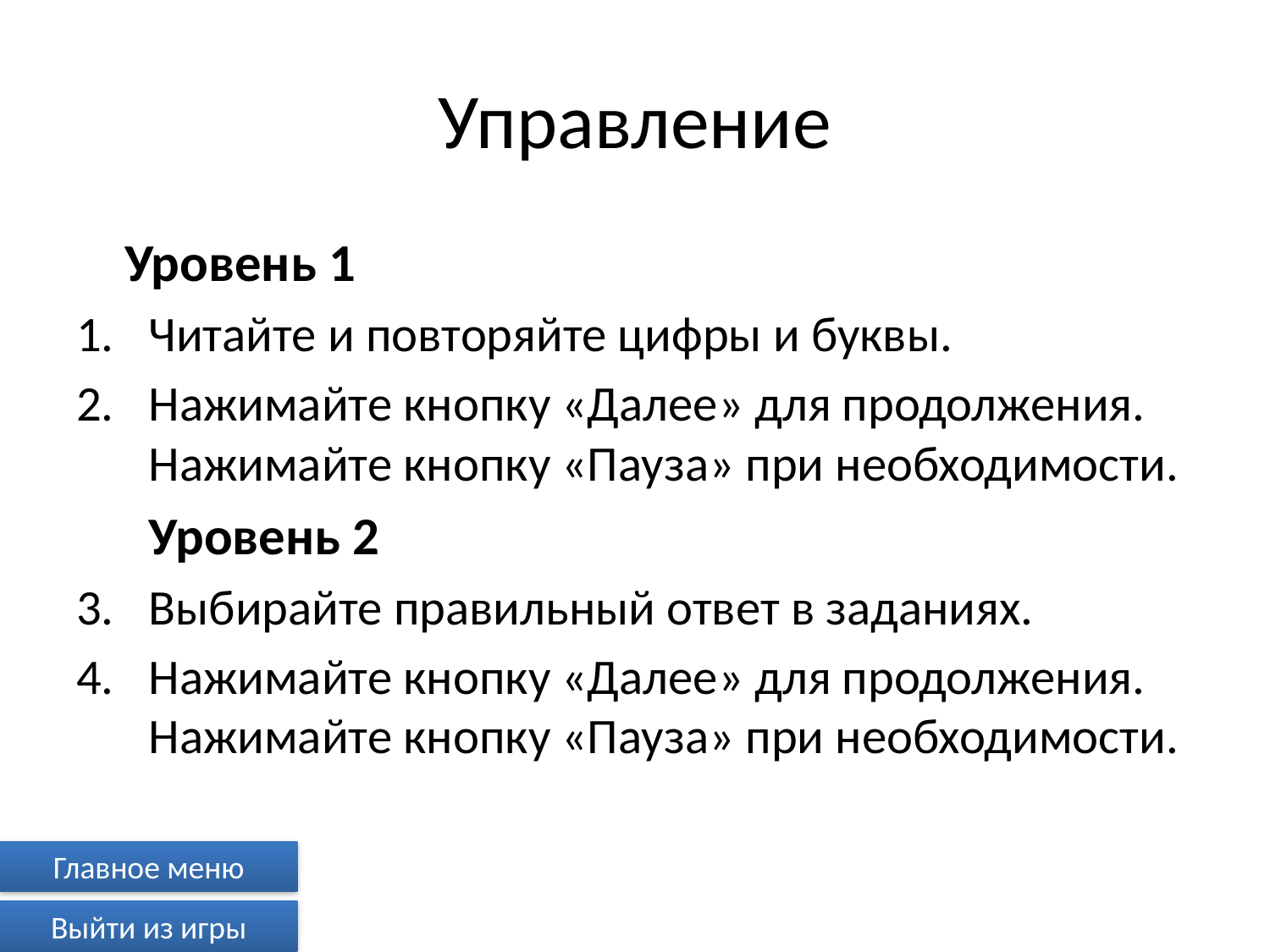

# Управление
		Уровень 1
Читайте и повторяйте цифры и буквы.
Нажимайте кнопку «Далее» для продолжения. Нажимайте кнопку «Пауза» при необходимости.
		Уровень 2
Выбирайте правильный ответ в заданиях.
Нажимайте кнопку «Далее» для продолжения. Нажимайте кнопку «Пауза» при необходимости.
Главное меню
Выйти из игры